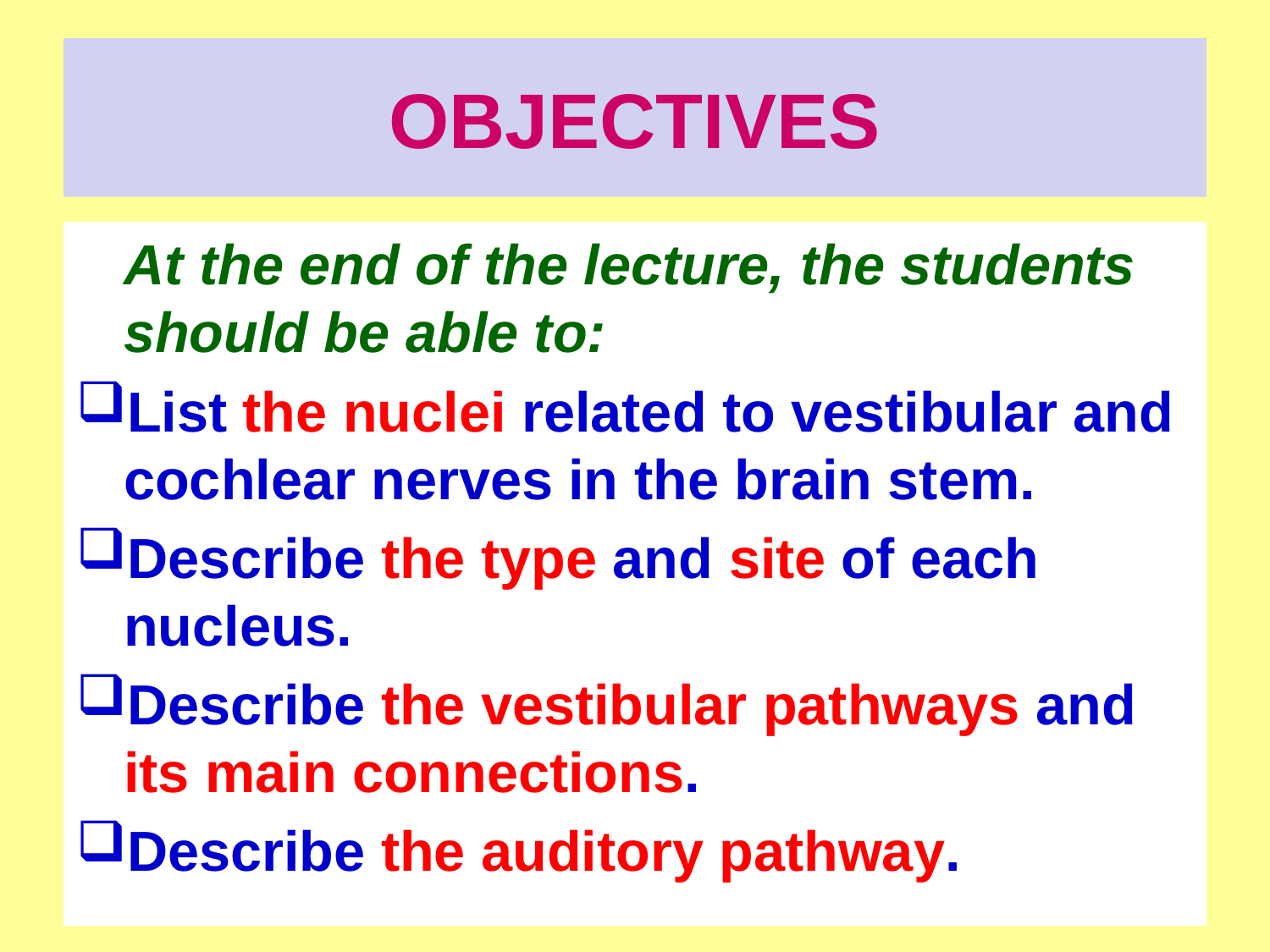

# OBJECTIVES
	At the end of the lecture, the students should be able to:
List the nuclei related to vestibular and cochlear nerves in the brain stem.
Describe the type and site of each nucleus.
Describe the vestibular pathways and its main connections.
Describe the auditory pathway.